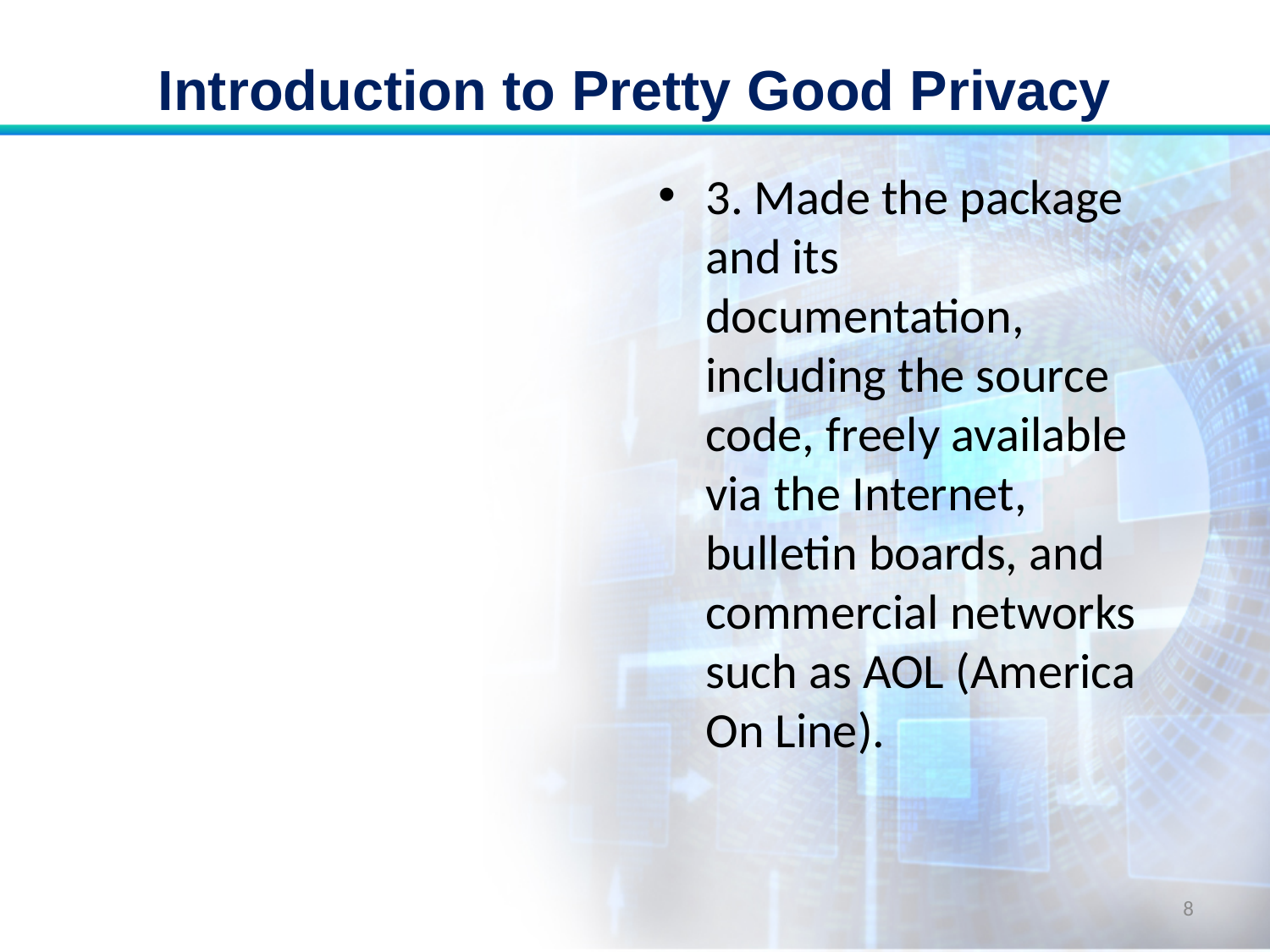

# Introduction to Pretty Good Privacy
3. Made the package and its documentation, including the source code, freely available via the Internet, bulletin boards, and commercial networks such as AOL (America On Line).
8